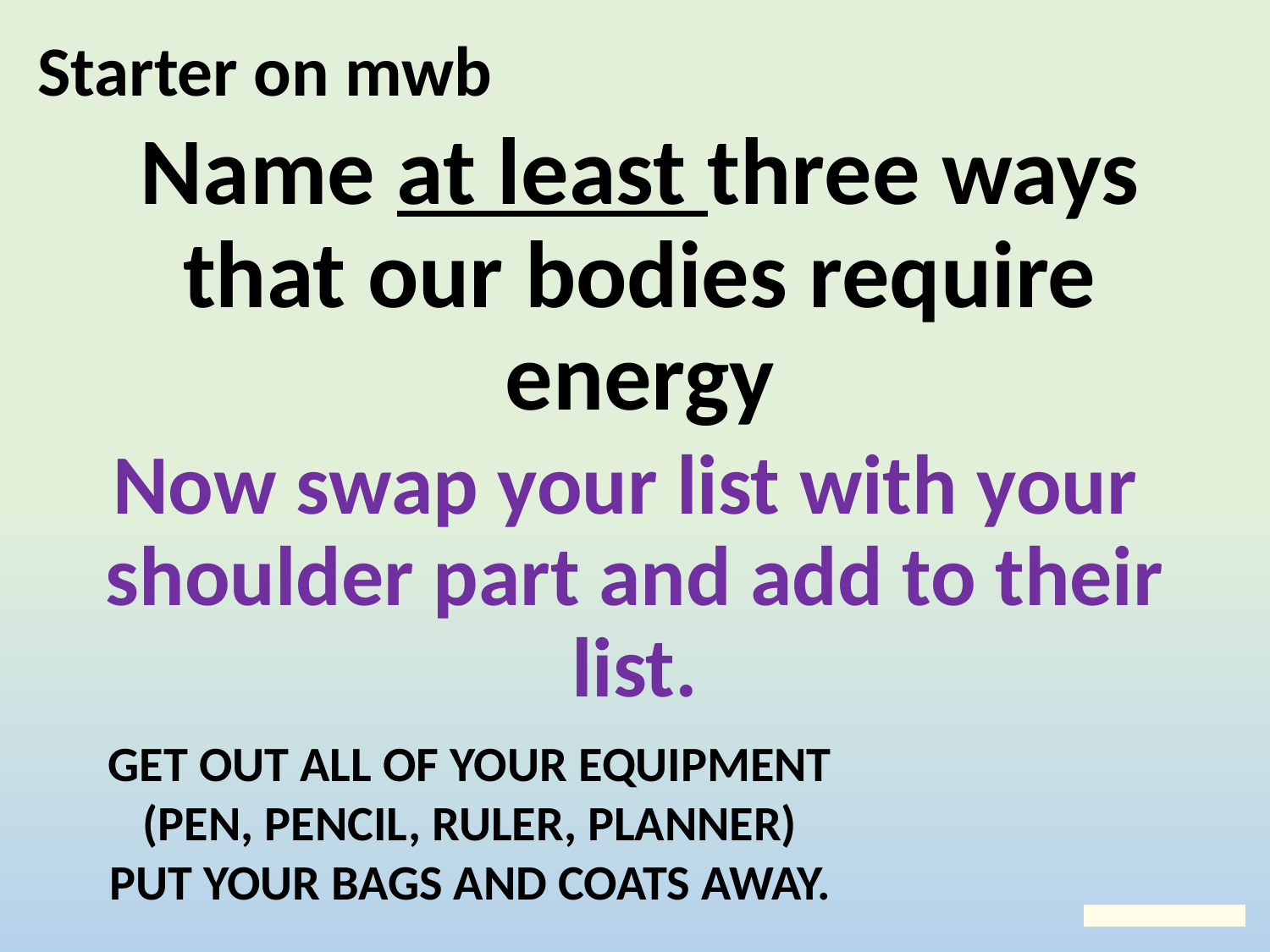

# Starter on mwb
Name at least three ways that our bodies require energy
Now swap your list with your
shoulder part and add to their list.
GET OUT ALL OF YOUR EQUIPMENT
(PEN, PENCIL, RULER, PLANNER)
PUT YOUR BAGS AND COATS AWAY.